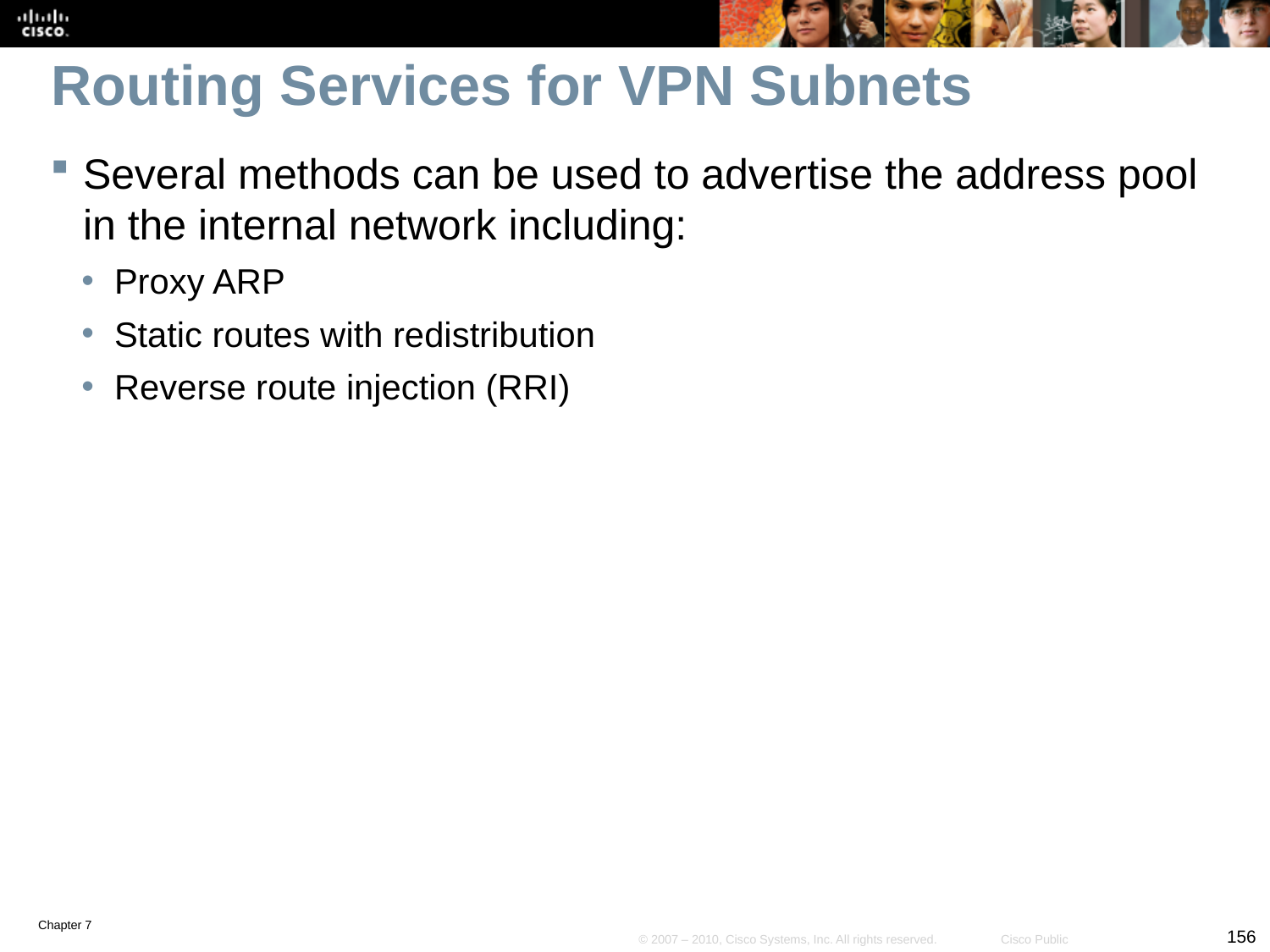

# Routing Services for VPN Subnets
Several methods can be used to advertise the address pool in the internal network including:
Proxy ARP
Static routes with redistribution
Reverse route injection (RRI)